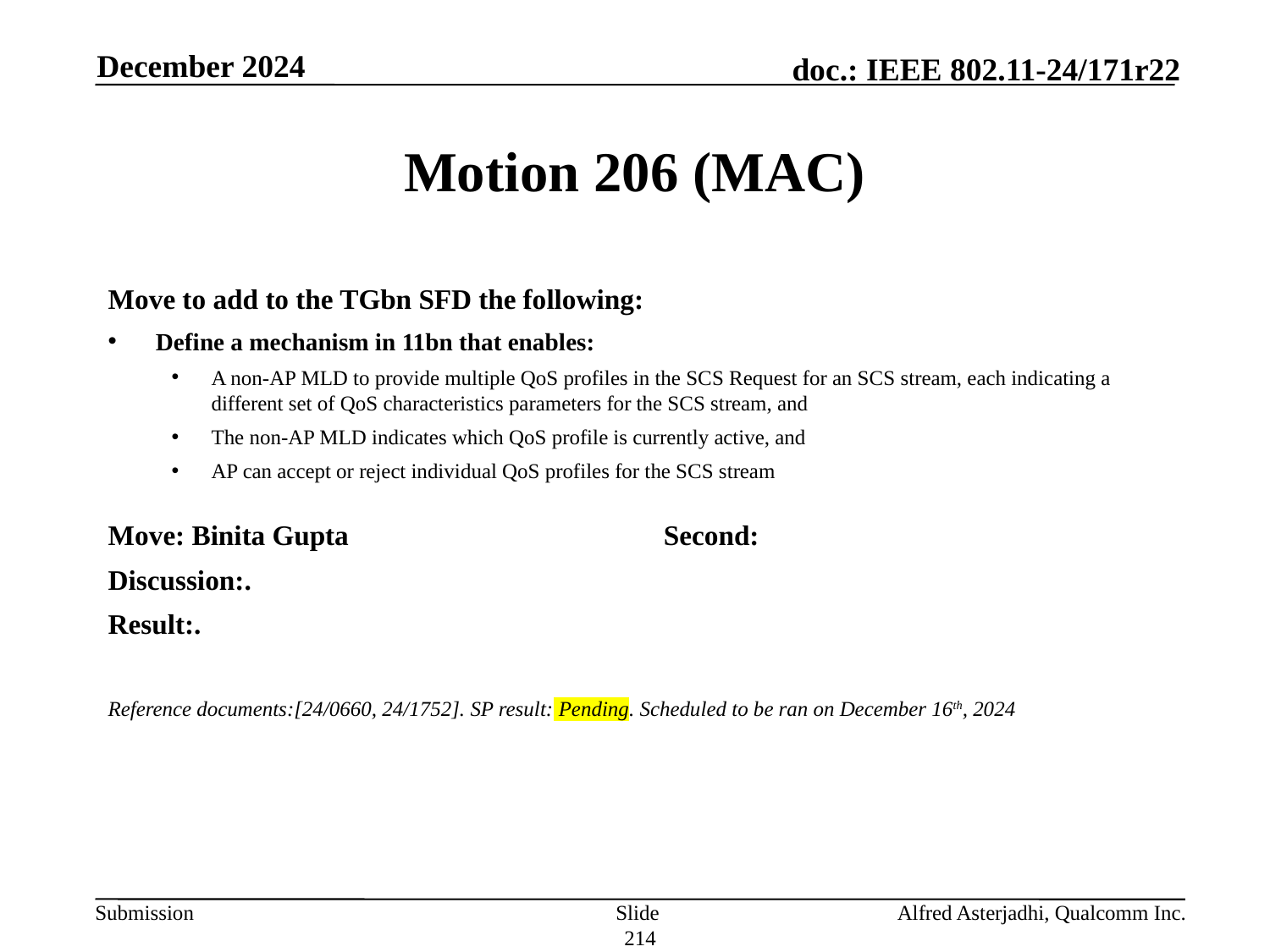

December 2024
# Motion 206 (MAC)
Move to add to the TGbn SFD the following:
Define a mechanism in 11bn that enables:
A non-AP MLD to provide multiple QoS profiles in the SCS Request for an SCS stream, each indicating a different set of QoS characteristics parameters for the SCS stream, and
The non-AP MLD indicates which QoS profile is currently active, and
AP can accept or reject individual QoS profiles for the SCS stream

Move: Binita Gupta			Second:
Discussion:.
Result:.

Reference documents:[24/0660, 24/1752]. SP result: Pending. Scheduled to be ran on December 16th, 2024
Slide 214
Alfred Asterjadhi, Qualcomm Inc.